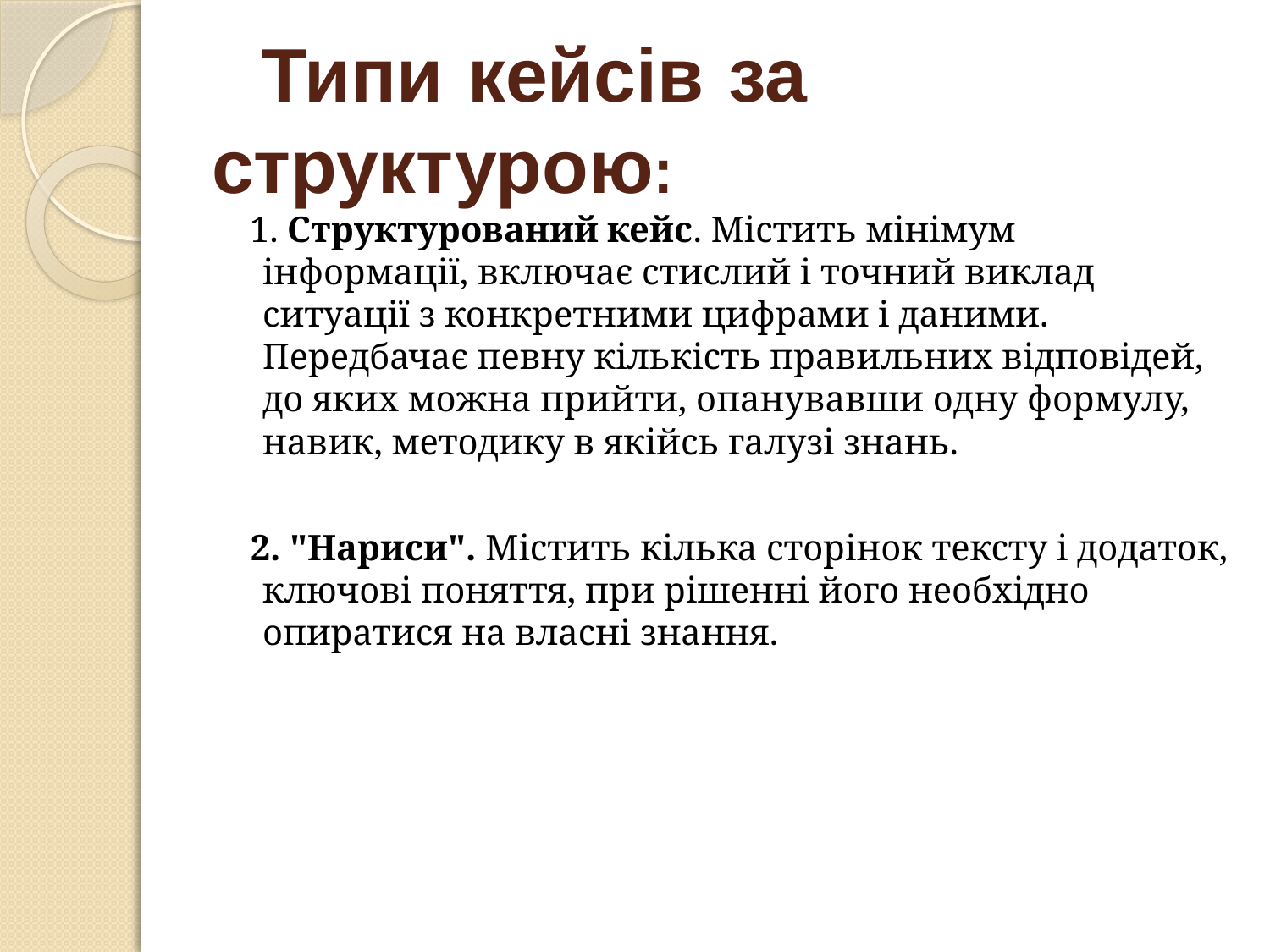

# Типи кейсів за структурою:
   1. Структурований кейс. Містить мінімум інформації, включає стислий і точний виклад ситуації з конкретними цифрами і даними. Передбачає певну кількість правильних відповідей, до яких можна прийти, опанувавши одну формулу, навик, методику в якійсь галузі знань.

   2. "Нариси". Містить кілька сторінок тексту і додаток, ключові поняття, при рішенні його необхідно опиратися на власні знання.